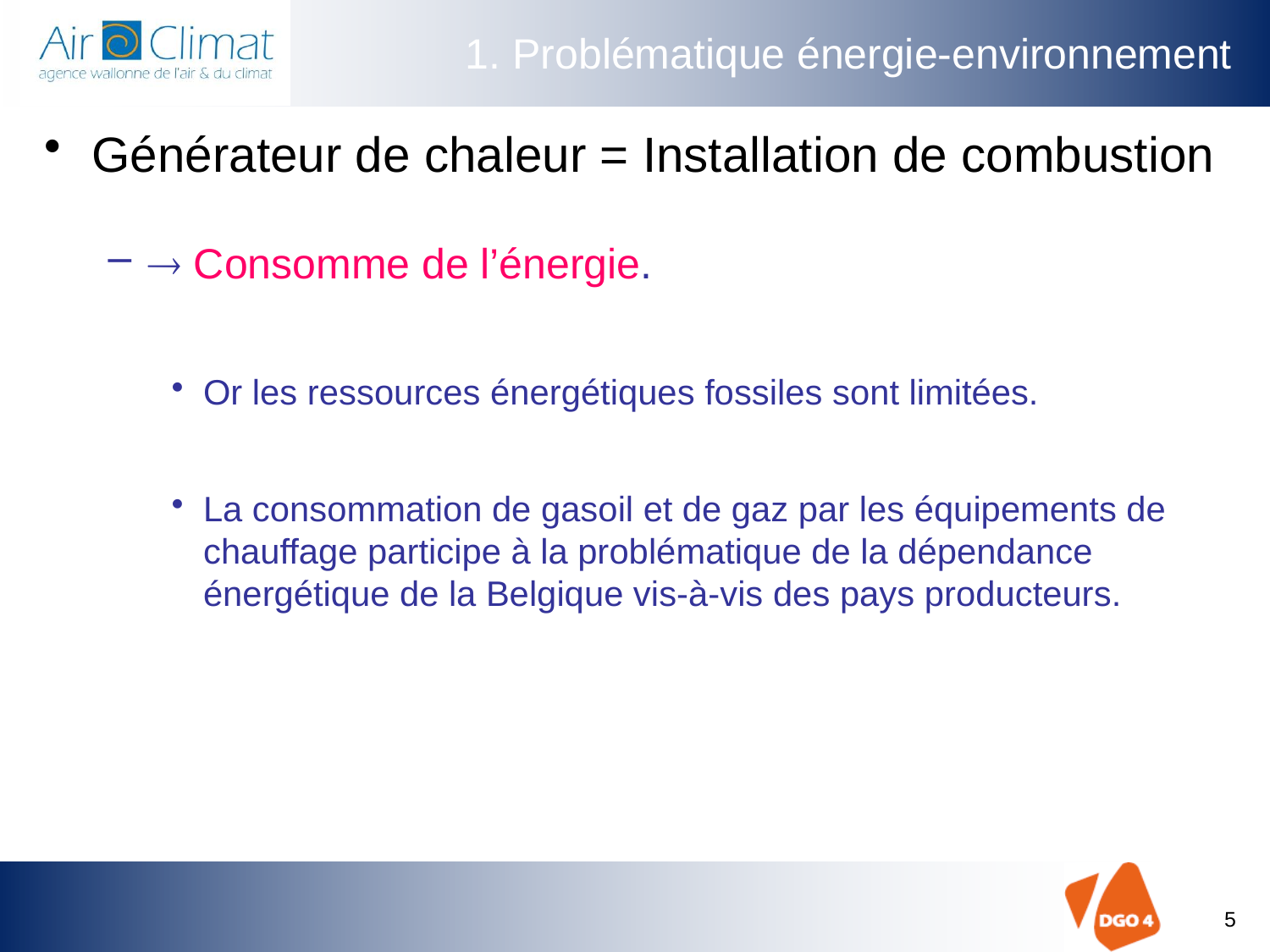

# 1. Problématique énergie-environnement
Générateur de chaleur = Installation de combustion

→ Consomme de l’énergie.

Or les ressources énergétiques fossiles sont limitées.

La consommation de gasoil et de gaz par les équipements de chauffage participe à la problématique de la dépendance énergétique de la Belgique vis-à-vis des pays producteurs.

5